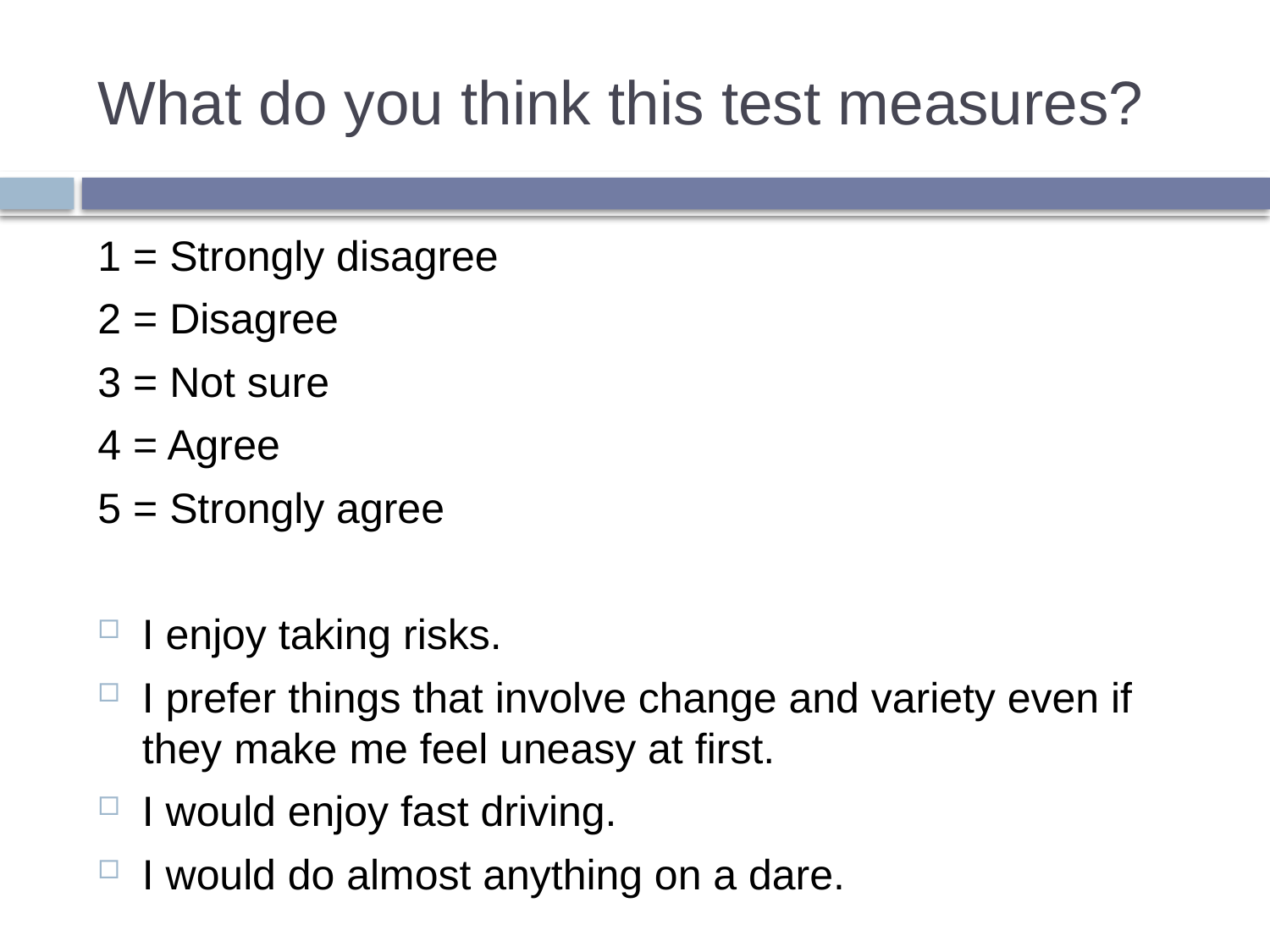

# What do you think this test measures?
1 = Strongly disagree
2 = Disagree
3 = Not sure
4 = Agree
5 = Strongly agree

I enjoy taking risks.
I prefer things that involve change and variety even if they make me feel uneasy at first.
I would enjoy fast driving.
I would do almost anything on a dare.